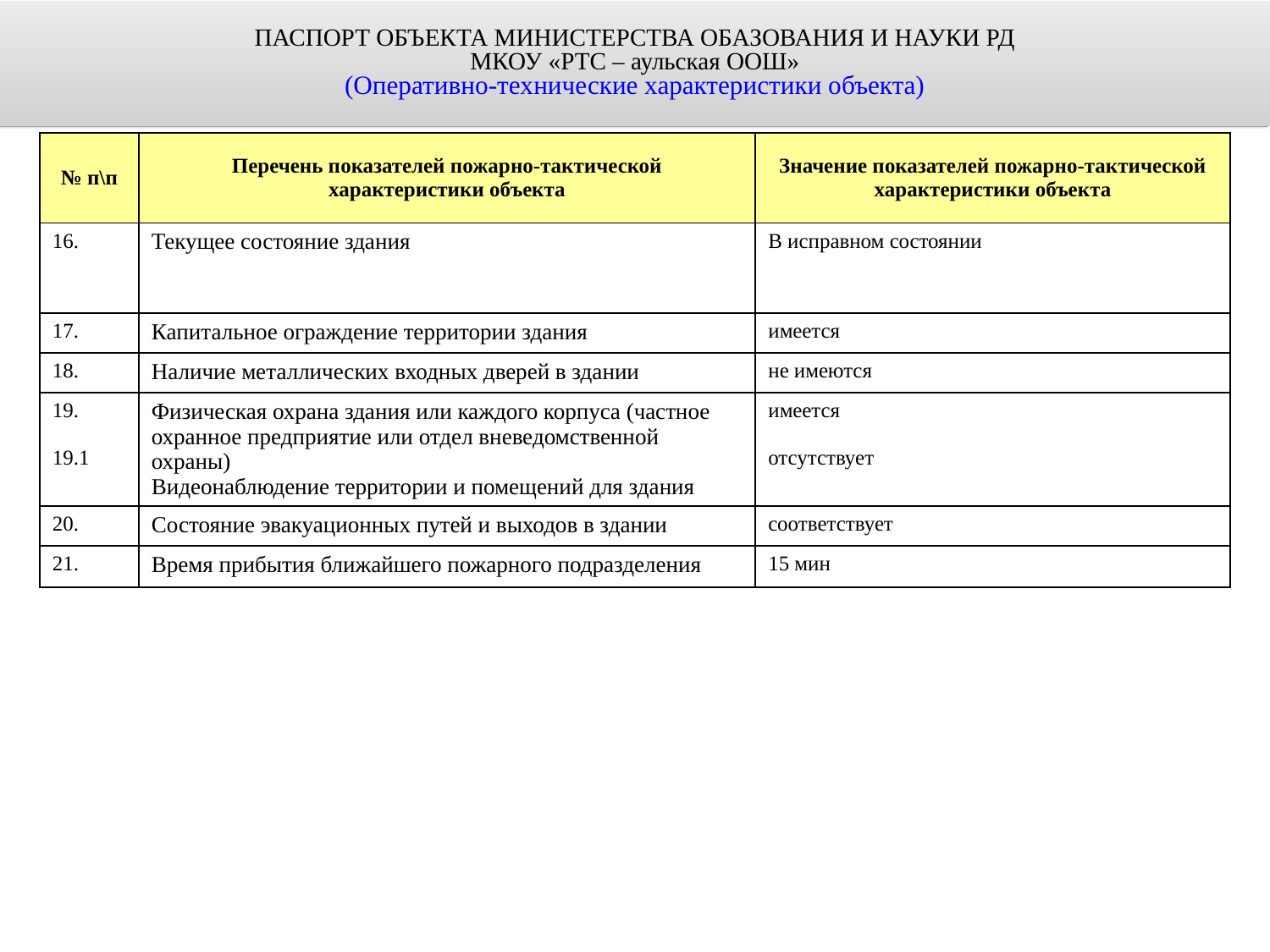

п. 3.5.
ПАСПОРТ ОБЪЕКТА МИНИСТЕРСТВА ОБАЗОВАНИЯ И НАУКИ РД
МКОУ «РТС – аульская ООШ»
(Оперативно-технические характеристики объекта)
| № п\п | Перечень показателей пожарно-тактической характеристики объекта | Значение показателей пожарно-тактической характеристики объекта |
| --- | --- | --- |
| 16. | Текущее состояние здания | В исправном состоянии |
| 17. | Капитальное ограждение территории здания | имеется |
| 18. | Наличие металлических входных дверей в здании | не имеются |
| 19. 19.1 | Физическая охрана здания или каждого корпуса (частное охранное предприятие или отдел вневедомственной охраны) Видеонаблюдение территории и помещений для здания | имеется отсутствует |
| 20. | Состояние эвакуационных путей и выходов в здании | соответствует |
| 21. | Время прибытия ближайшего пожарного подразделения | 15 мин |